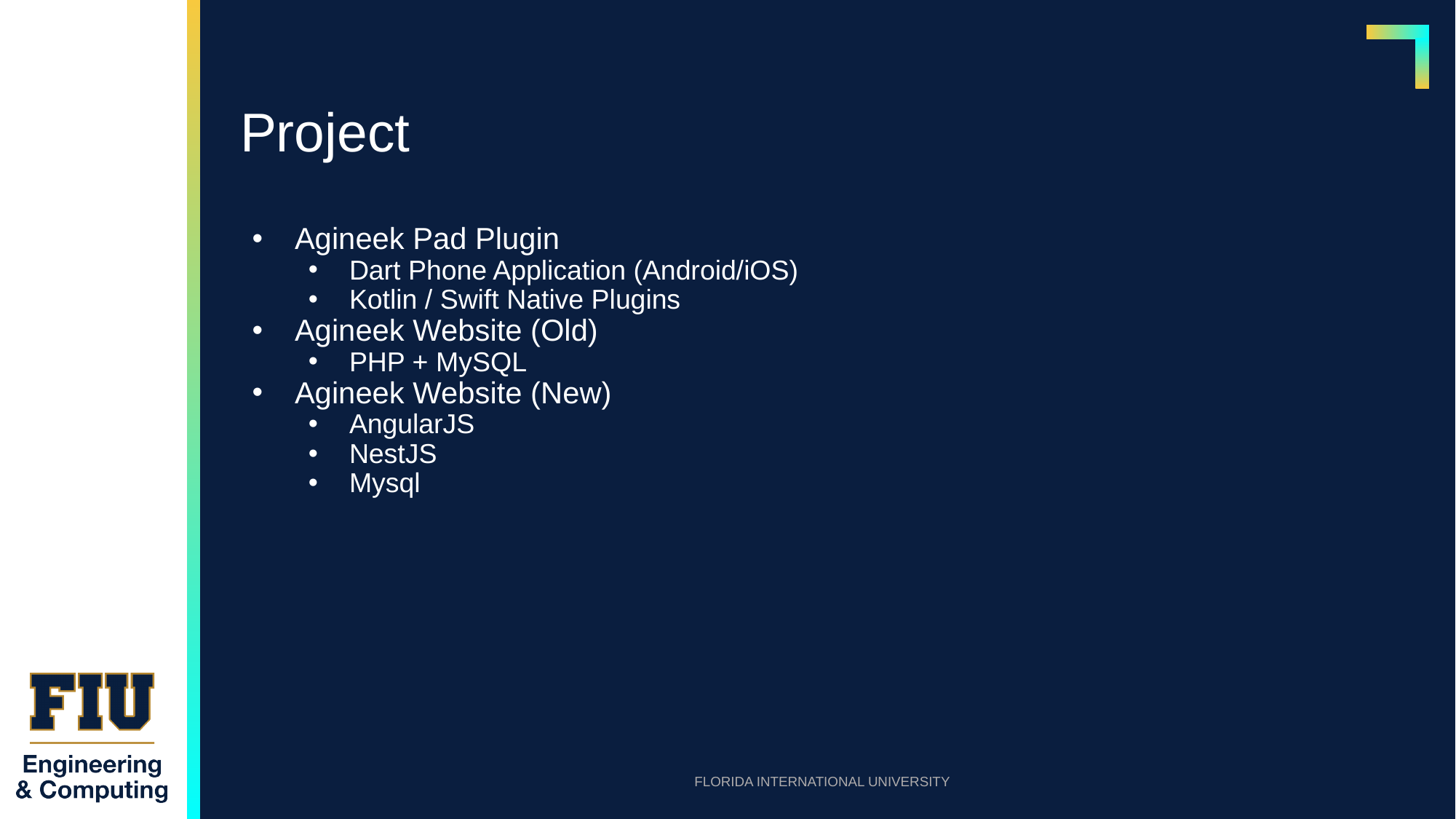

# Project
Agineek Pad Plugin
Dart Phone Application (Android/iOS)
Kotlin / Swift Native Plugins
Agineek Website (Old)
PHP + MySQL
Agineek Website (New)
AngularJS
NestJS
Mysql